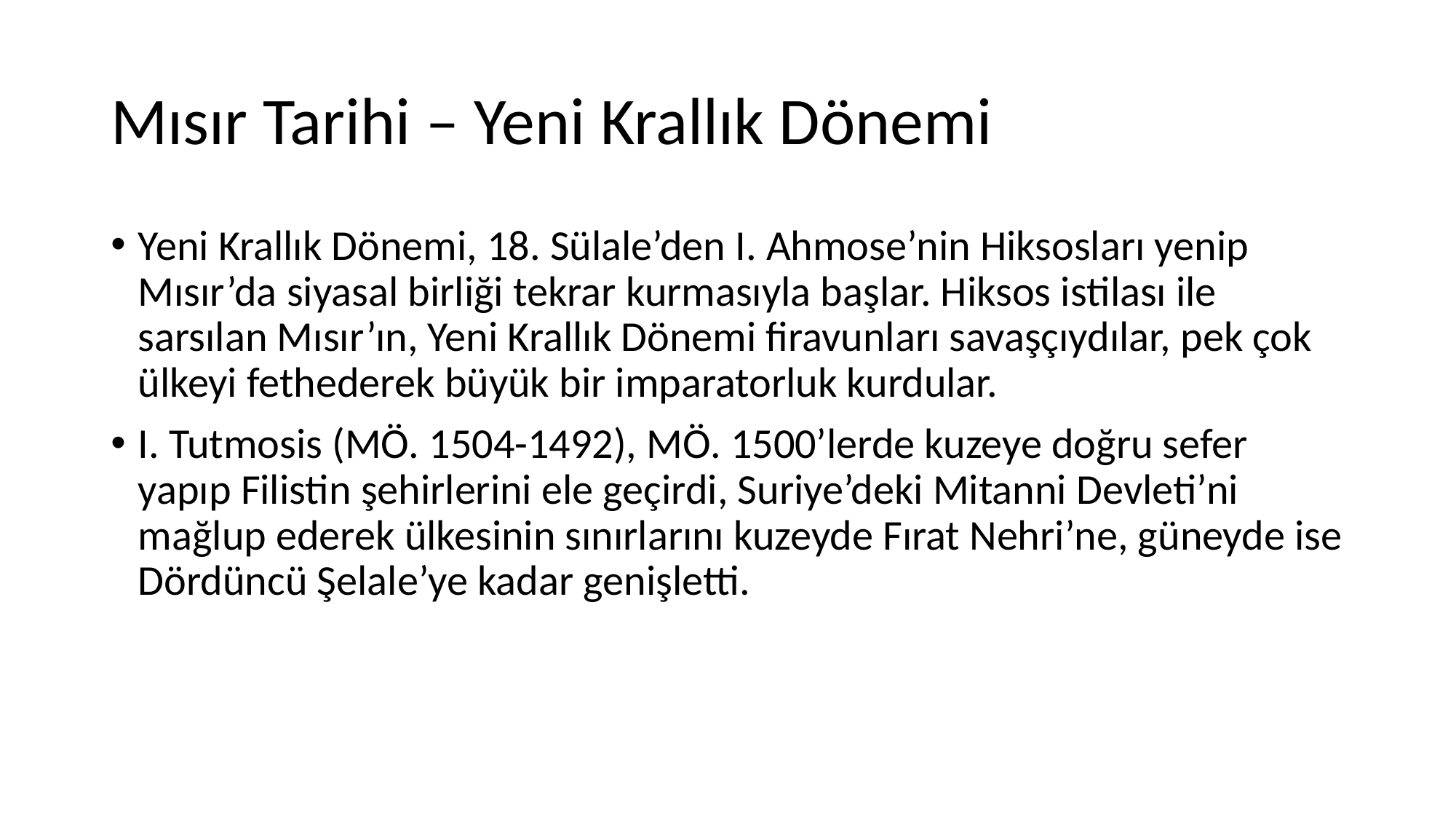

# Mısır Tarihi – Yeni Krallık Dönemi
Yeni Krallık Dönemi, 18. Sülale’den I. Ahmose’nin Hiksosları yenip Mısır’da siyasal birliği tekrar kurmasıyla başlar. Hiksos istilası ile sarsılan Mısır’ın, Yeni Krallık Dönemi firavunları savaşçıydılar, pek çok ülkeyi fethederek büyük bir imparatorluk kurdular.
I. Tutmosis (MÖ. 1504-1492), MÖ. 1500’lerde kuzeye doğru sefer yapıp Filistin şehirlerini ele geçirdi, Suriye’deki Mitanni Devleti’ni mağlup ederek ülkesinin sınırlarını kuzeyde Fırat Nehri’ne, güneyde ise Dördüncü Şelale’ye kadar genişletti.